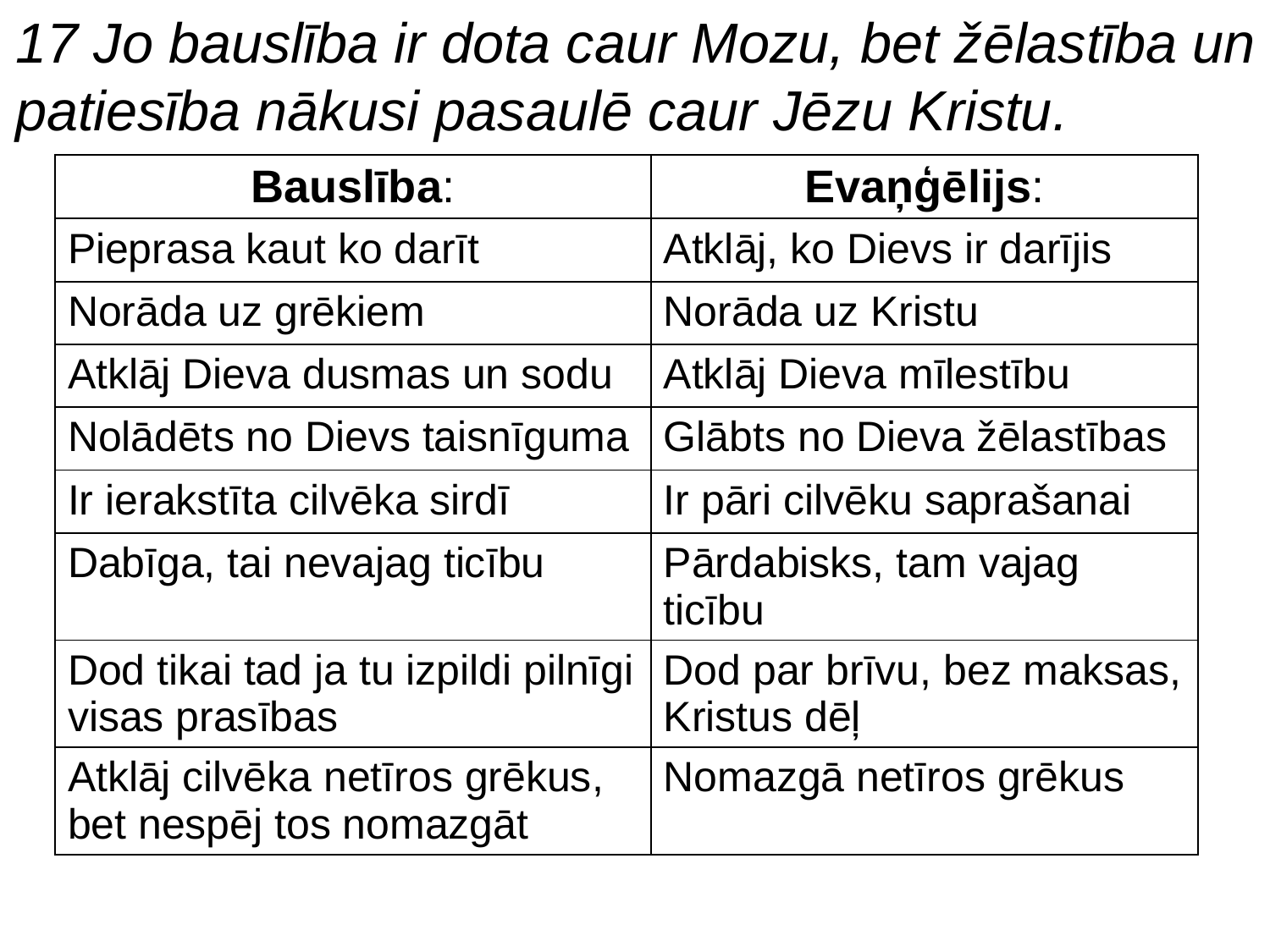

17 Jo bauslība ir dota caur Mozu, bet žēlastība un patiesība nākusi pasaulē caur Jēzu Kristu.
| Bauslība: | Evaņģēlijs: |
| --- | --- |
| Pieprasa kaut ko darīt | Atklāj, ko Dievs ir darījis |
| Norāda uz grēkiem | Norāda uz Kristu |
| Atklāj Dieva dusmas un sodu | Atklāj Dieva mīlestību |
| Nolādēts no Dievs taisnīguma | Glābts no Dieva žēlastības |
| Ir ierakstīta cilvēka sirdī | Ir pāri cilvēku saprašanai |
| Dabīga, tai nevajag ticību | Pārdabisks, tam vajag ticību |
| Dod tikai tad ja tu izpildi pilnīgi visas prasības | Dod par brīvu, bez maksas, Kristus dēļ |
| Atklāj cilvēka netīros grēkus, bet nespēj tos nomazgāt | Nomazgā netīros grēkus |